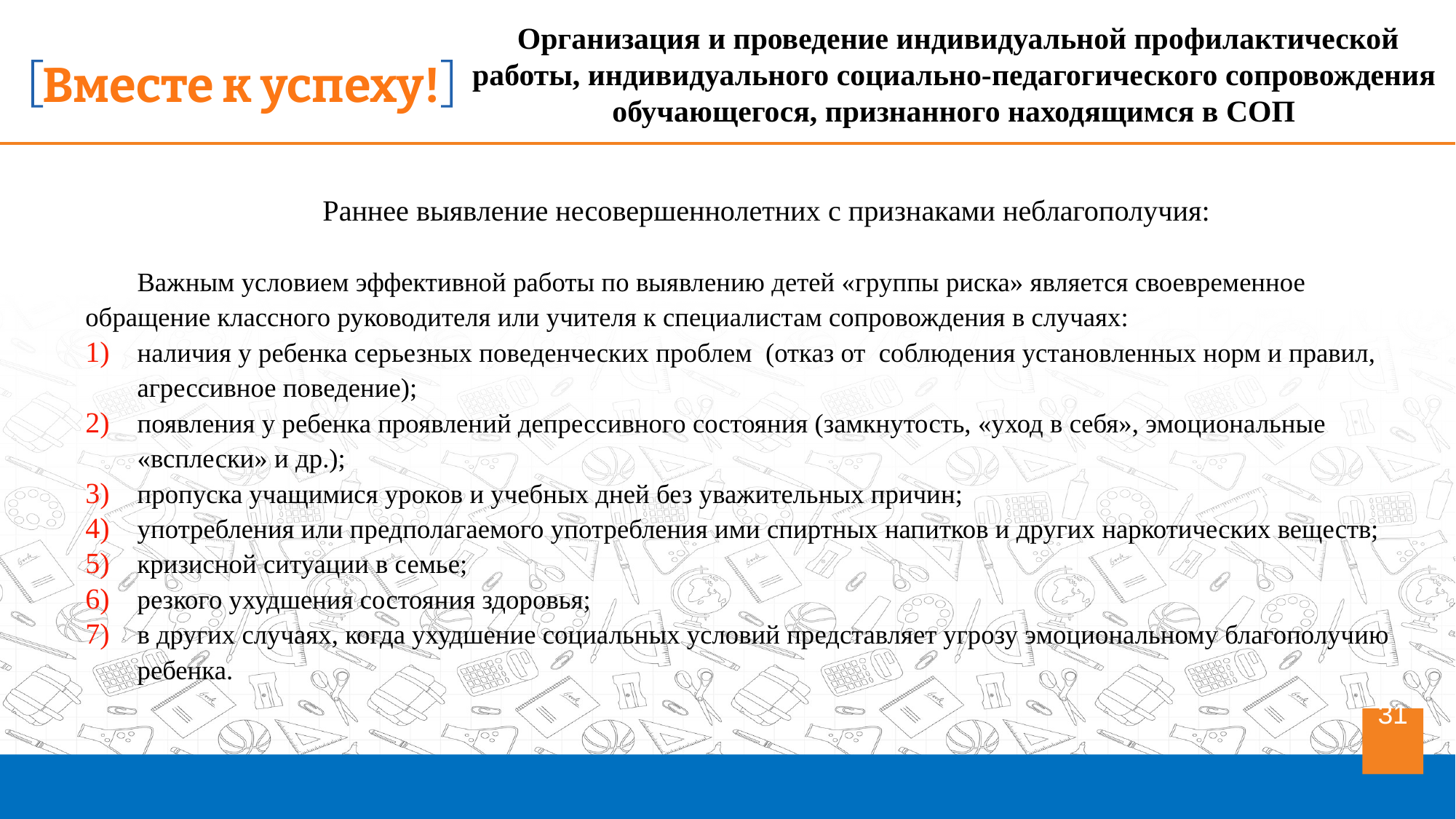

Организация и проведение индивидуальной профилактической работы, индивидуального социально-педагогического сопровождения обучающегося, признанного находящимся в СОП
Раннее выявление несовершеннолетних с признаками неблагополучия:

Важным условием эффективной работы по выявлению детей «группы риска» является своевременное обращение классного руководителя или учителя к специалистам сопровождения в случаях:
наличия у ребенка серьезных поведенческих проблем  (отказ от  соблюдения установленных норм и правил, агрессивное поведение);
появления у ребенка проявлений депрессивного состояния (замкнутость, «уход в себя», эмоциональные «всплески» и др.);
пропуска учащимися уроков и учебных дней без уважительных причин;
употребления или предполагаемого употребления ими спиртных напитков и других наркотических веществ;
кризисной ситуации в семье;
резкого ухудшения состояния здоровья;
в других случаях, когда ухудшение социальных условий представляет угрозу эмоциональному благополучию ребенка.